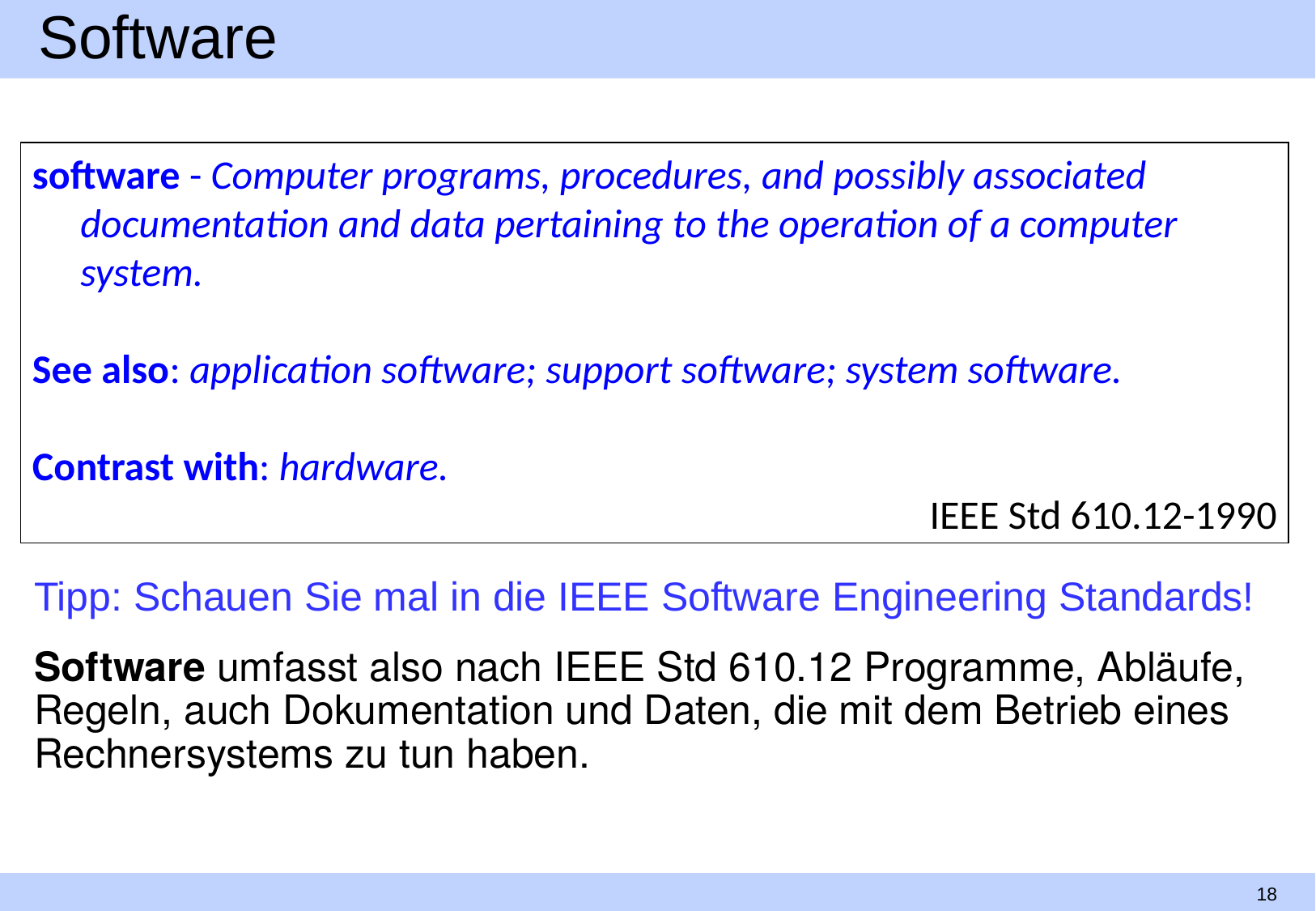

# Software
software - Computer programs, procedures, and possibly associated documentation and data pertaining to the operation of a computer system.
See also: application software; support software; system software.
Contrast with: hardware.
IEEE Std 610.12-1990
Tipp: Schauen Sie mal in die IEEE Software Engineering Standards!
Software umfasst also nach IEEE Std 610.12 Programme, Abläufe, Regeln, auch Dokumentation und Daten, die mit dem Betrieb eines Rechnersystems zu tun haben.
18